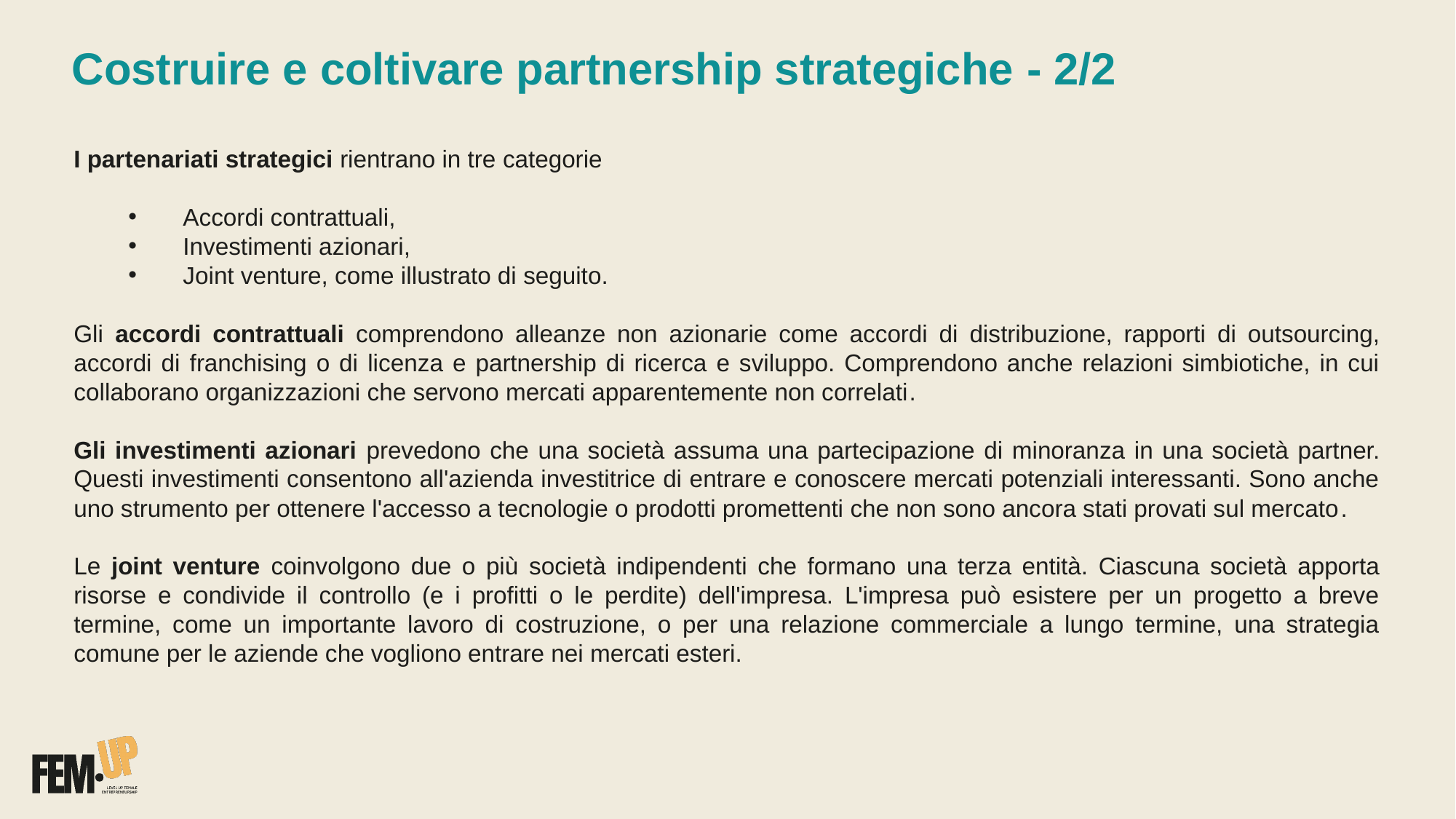

# Costruire e coltivare partnership strategiche - 2/2

I partenariati strategici rientrano in tre categorie

Accordi contrattuali,
Investimenti azionari,
Joint venture, come illustrato di seguito.

Gli accordi contrattuali comprendono alleanze non azionarie come accordi di distribuzione, rapporti di outsourcing, accordi di franchising o di licenza e partnership di ricerca e sviluppo. Comprendono anche relazioni simbiotiche, in cui collaborano organizzazioni che servono mercati apparentemente non correlati.

Gli investimenti azionari prevedono che una società assuma una partecipazione di minoranza in una società partner. Questi investimenti consentono all'azienda investitrice di entrare e conoscere mercati potenziali interessanti. Sono anche uno strumento per ottenere l'accesso a tecnologie o prodotti promettenti che non sono ancora stati provati sul mercato.

Le joint venture coinvolgono due o più società indipendenti che formano una terza entità. Ciascuna società apporta risorse e condivide il controllo (e i profitti o le perdite) dell'impresa. L'impresa può esistere per un progetto a breve termine, come un importante lavoro di costruzione, o per una relazione commerciale a lungo termine, una strategia comune per le aziende che vogliono entrare nei mercati esteri.